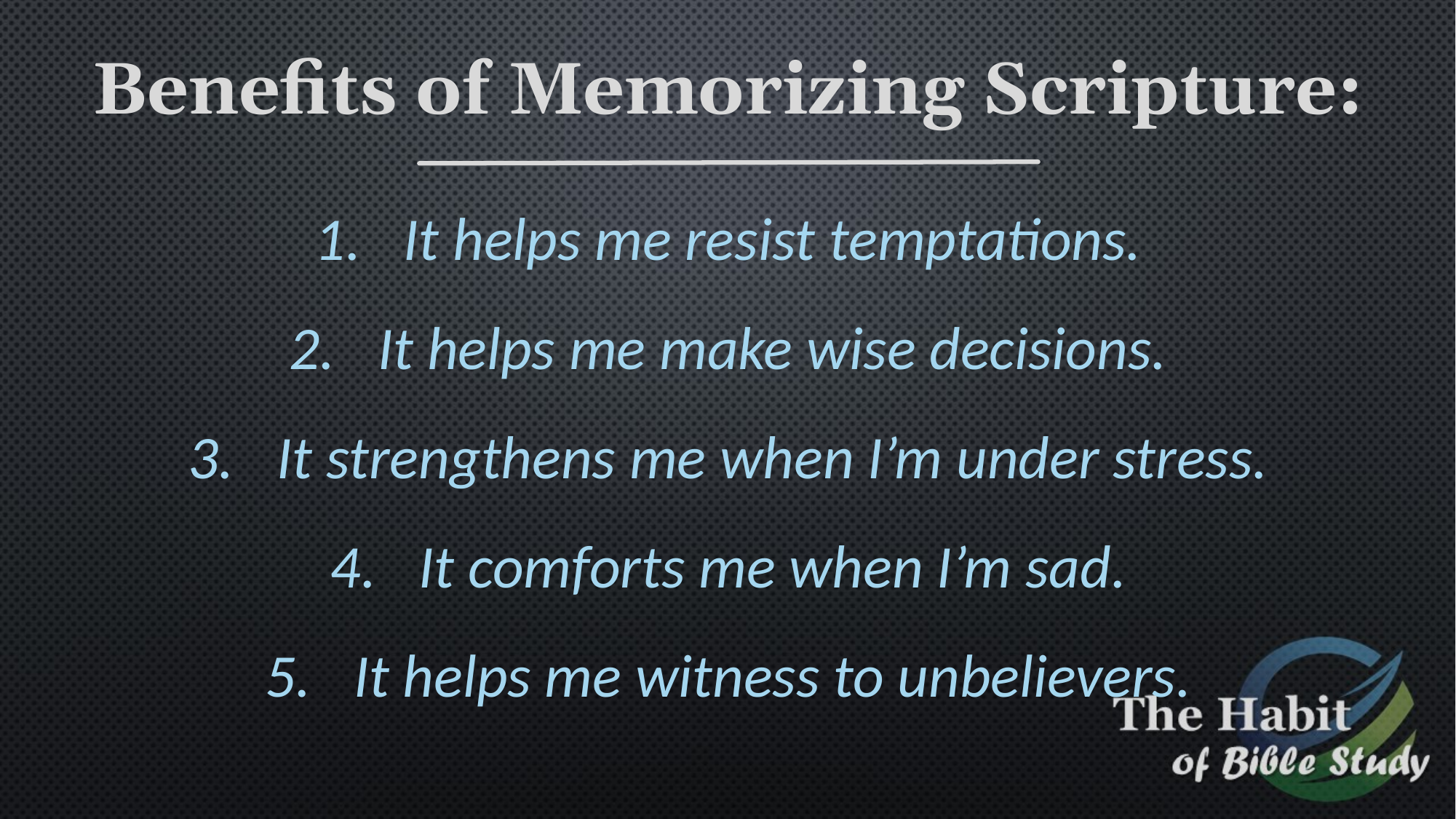

Benefits of Memorizing Scripture:
It helps me resist temptations.
It helps me make wise decisions.
It strengthens me when I’m under stress.
It comforts me when I’m sad.
It helps me witness to unbelievers.